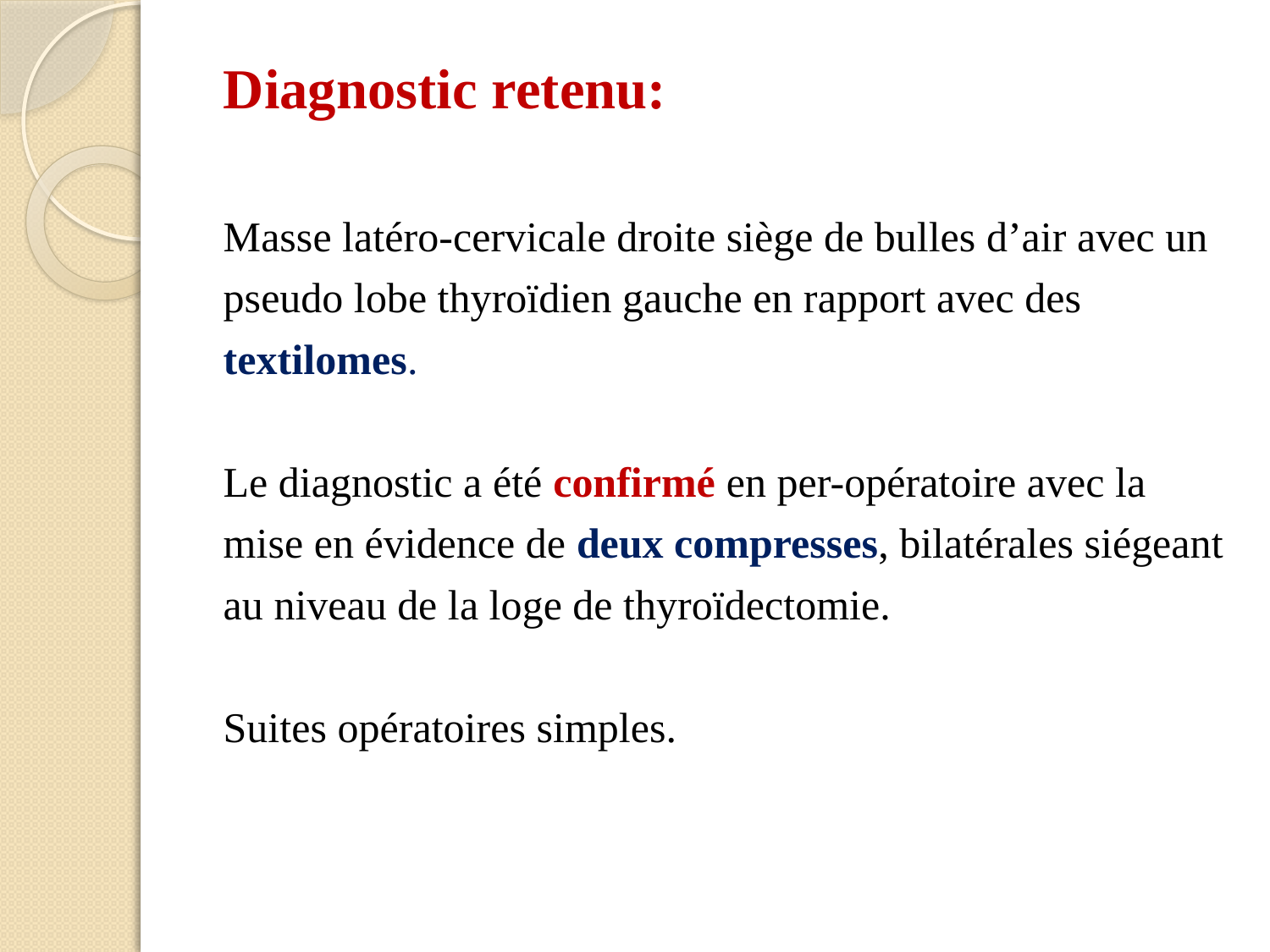

Diagnostic retenu:

Masse latéro-cervicale droite siège de bulles d’air avec un
pseudo lobe thyroïdien gauche en rapport avec des
textilomes.

Le diagnostic a été confirmé en per-opératoire avec la
mise en évidence de deux compresses, bilatérales siégeant
au niveau de la loge de thyroïdectomie.

Suites opératoires simples.